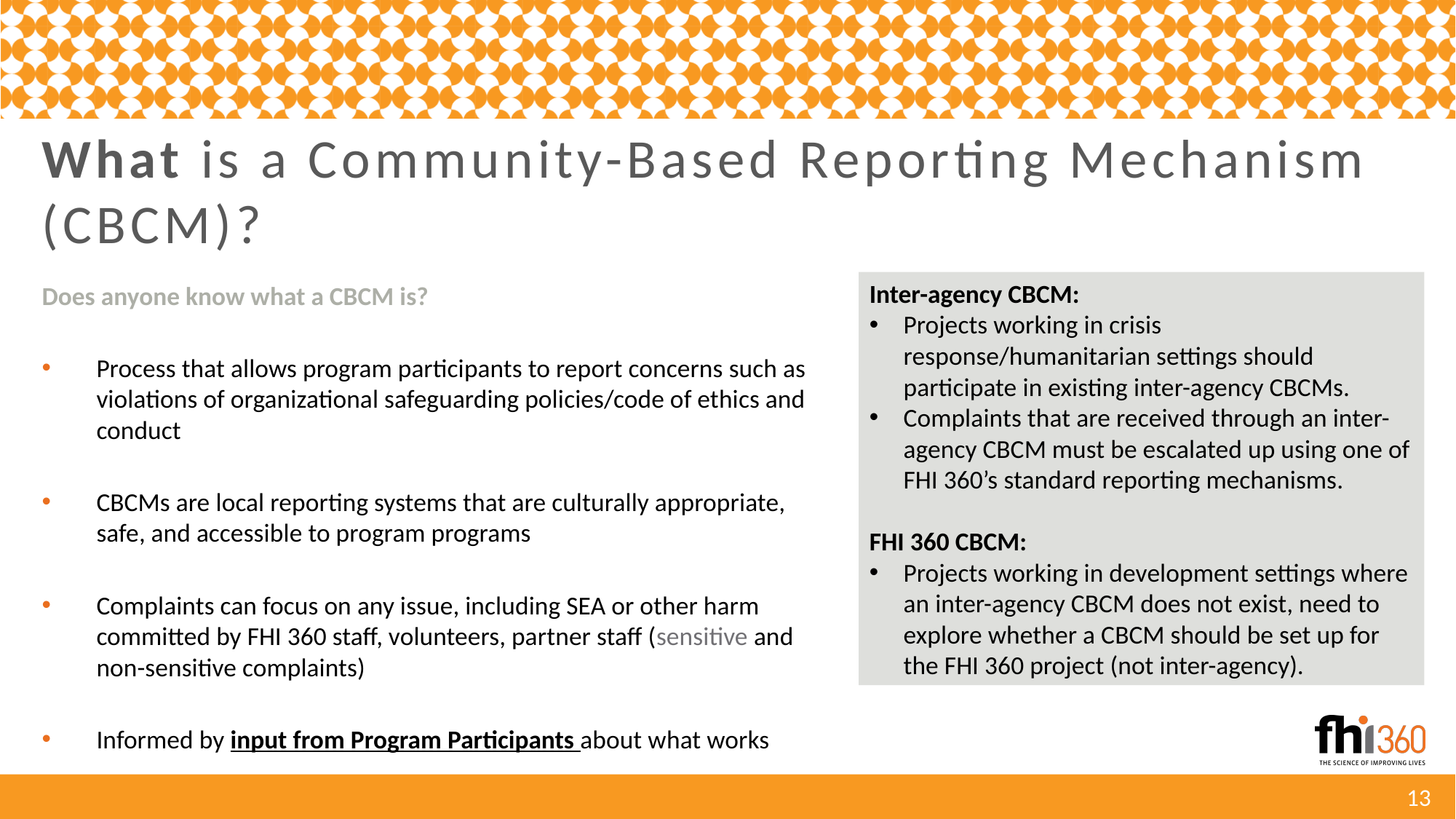

# What is a Community-Based Reporting Mechanism (CBCM)?
Inter-agency CBCM:
Projects working in crisis response/humanitarian settings should participate in existing inter-agency CBCMs.
Complaints that are received through an inter-agency CBCM must be escalated up using one of FHI 360’s standard reporting mechanisms.

FHI 360 CBCM:
Projects working in development settings where an inter-agency CBCM does not exist, need to explore whether a CBCM should be set up for the FHI 360 project (not inter-agency).
Does anyone know what a CBCM is?

Process that allows program participants to report concerns such as violations of organizational safeguarding policies/code of ethics and conduct

CBCMs are local reporting systems that are culturally appropriate, safe, and accessible to program programs

Complaints can focus on any issue, including SEA or other harm committed by FHI 360 staff, volunteers, partner staff (sensitive and non-sensitive complaints)

Informed by input from Program Participants about what works